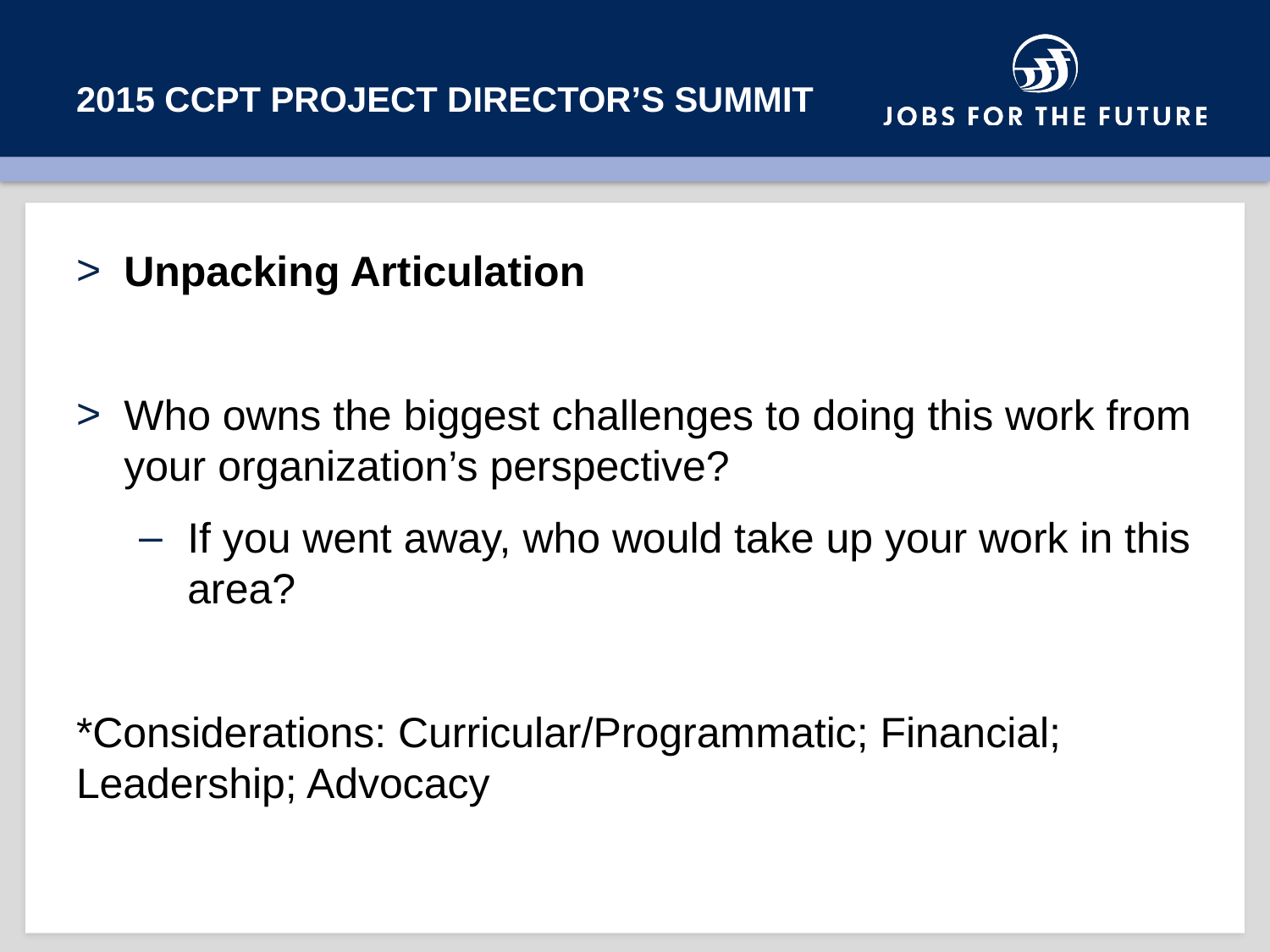

# 2015 CCPT PROJECT DIRECTOR’s SUMMIT
Unpacking Articulation

Who owns the biggest challenges to doing this work from your organization’s perspective?
If you went away, who would take up your work in this area?

*Considerations: Curricular/Programmatic; Financial; Leadership; Advocacy